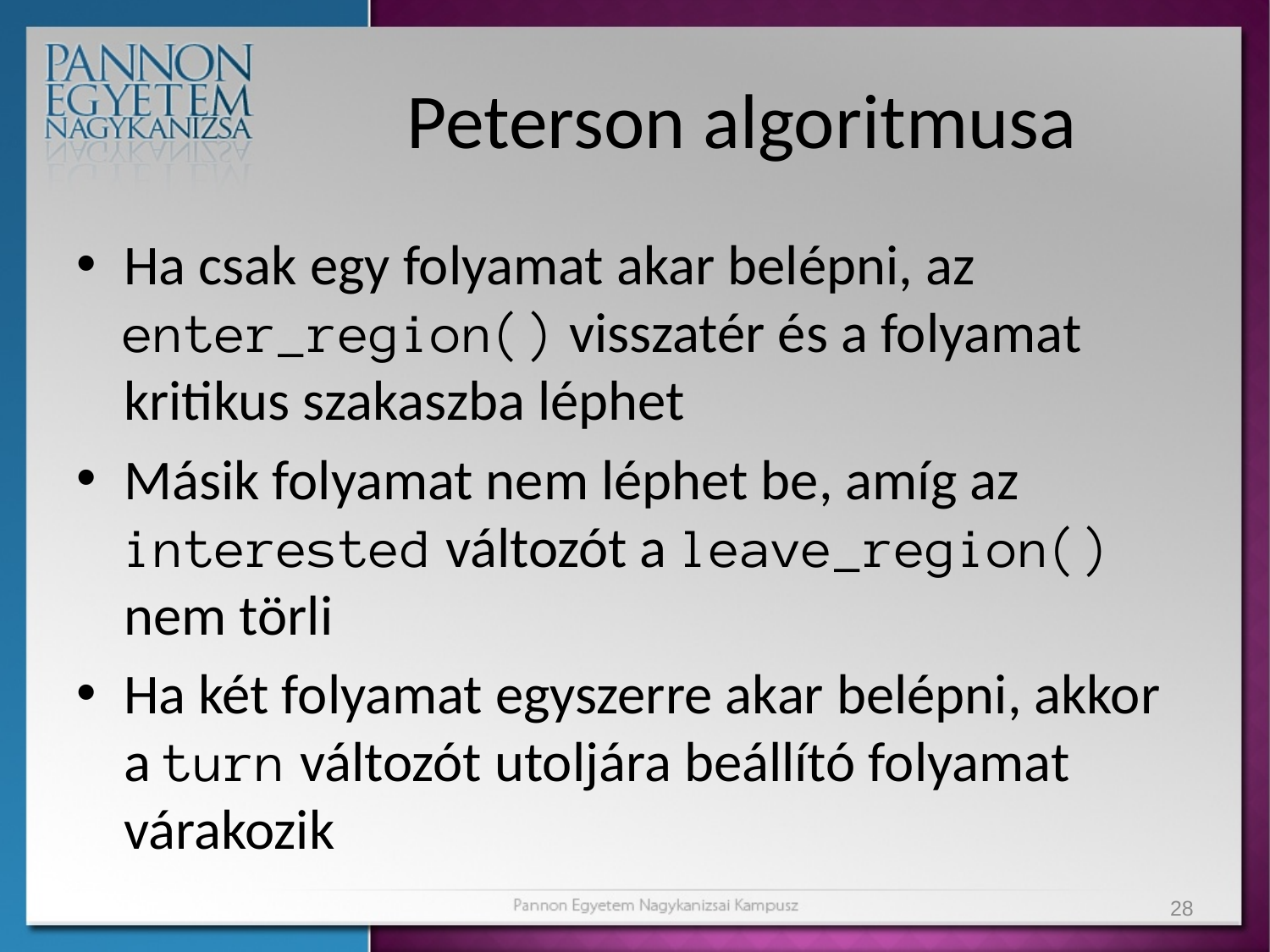

# Peterson algoritmusa
Ha csak egy folyamat akar belépni, az enter_region() visszatér és a folyamat kritikus szakaszba léphet
Másik folyamat nem léphet be, amíg az interested változót a leave_region() nem törli
Ha két folyamat egyszerre akar belépni, akkor a turn változót utoljára beállító folyamat várakozik
28